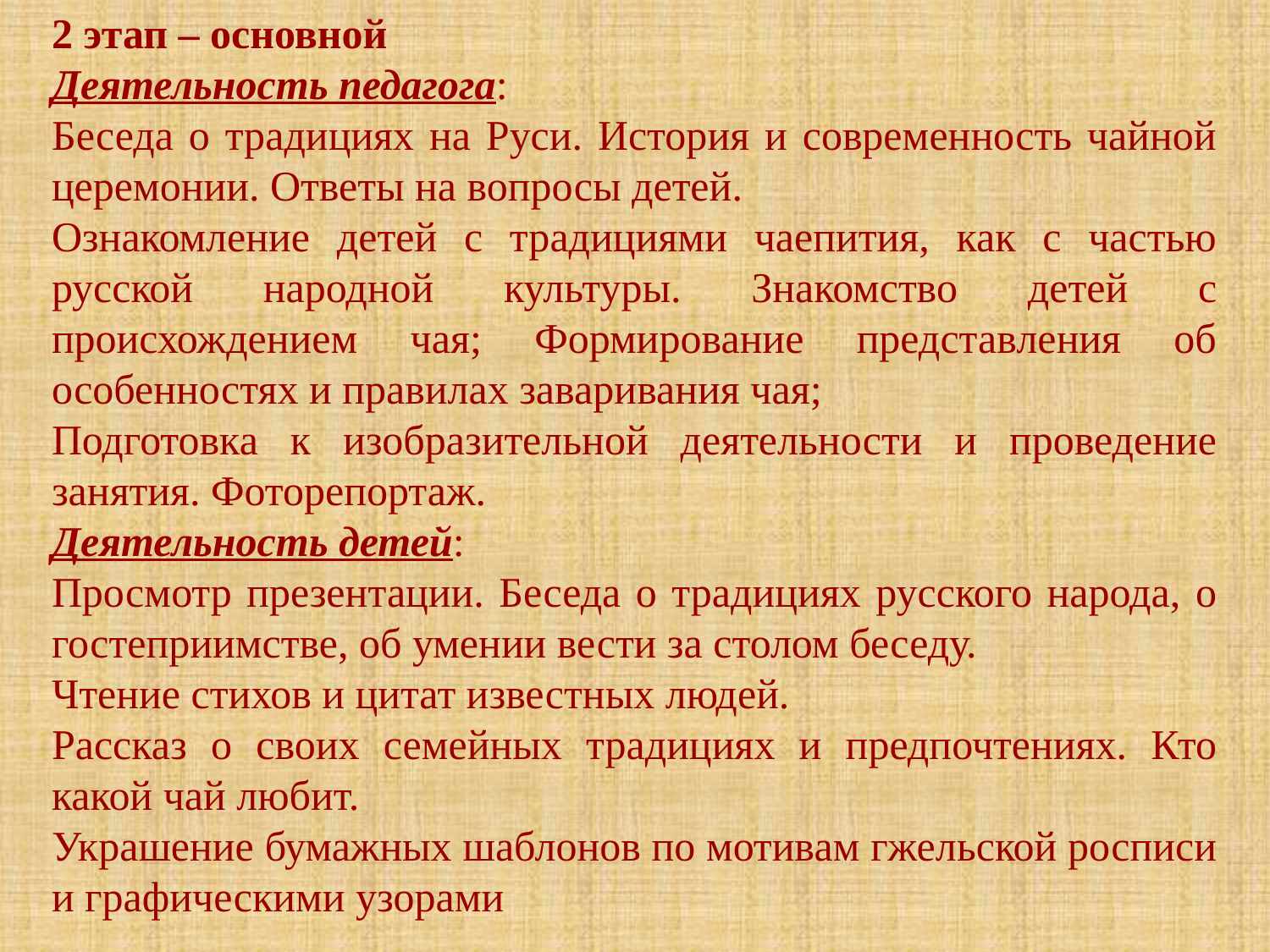

2 этап – основной
Деятельность педагога:
Беседа о традициях на Руси. История и современность чайной церемонии. Ответы на вопросы детей.
Ознакомление детей с традициями чаепития, как с частью русской народной культуры. Знакомство детей с происхождением чая; Формирование представления об особенностях и правилах заваривания чая;
Подготовка к изобразительной деятельности и проведение занятия. Фоторепортаж.
Деятельность детей:
Просмотр презентации. Беседа о традициях русского народа, о гостеприимстве, об умении вести за столом беседу.
Чтение стихов и цитат известных людей.
Рассказ о своих семейных традициях и предпочтениях. Кто какой чай любит.
Украшение бумажных шаблонов по мотивам гжельской росписи и графическими узорами